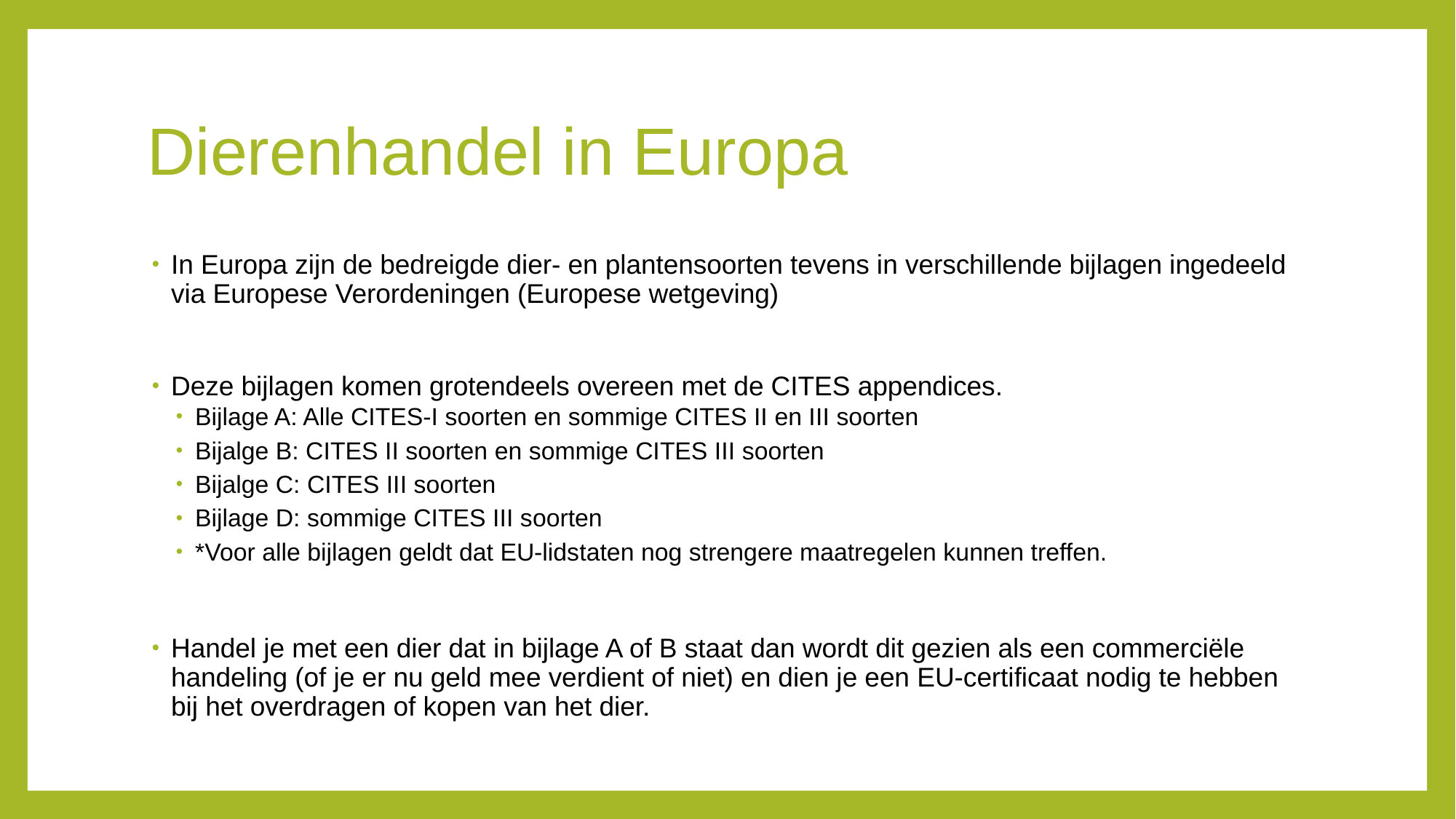

# Dierenhandel in Europa
In Europa zijn de bedreigde dier- en plantensoorten tevens in verschillende bijlagen ingedeeld via Europese Verordeningen (Europese wetgeving)

Deze bijlagen komen grotendeels overeen met de CITES appendices.
Bijlage A: Alle CITES-I soorten en sommige CITES II en III soorten
Bijalge B: CITES II soorten en sommige CITES III soorten
Bijalge C: CITES III soorten
Bijlage D: sommige CITES III soorten
*Voor alle bijlagen geldt dat EU-lidstaten nog strengere maatregelen kunnen treffen.

Handel je met een dier dat in bijlage A of B staat dan wordt dit gezien als een commerciële handeling (of je er nu geld mee verdient of niet) en dien je een EU-certificaat nodig te hebben bij het overdragen of kopen van het dier.